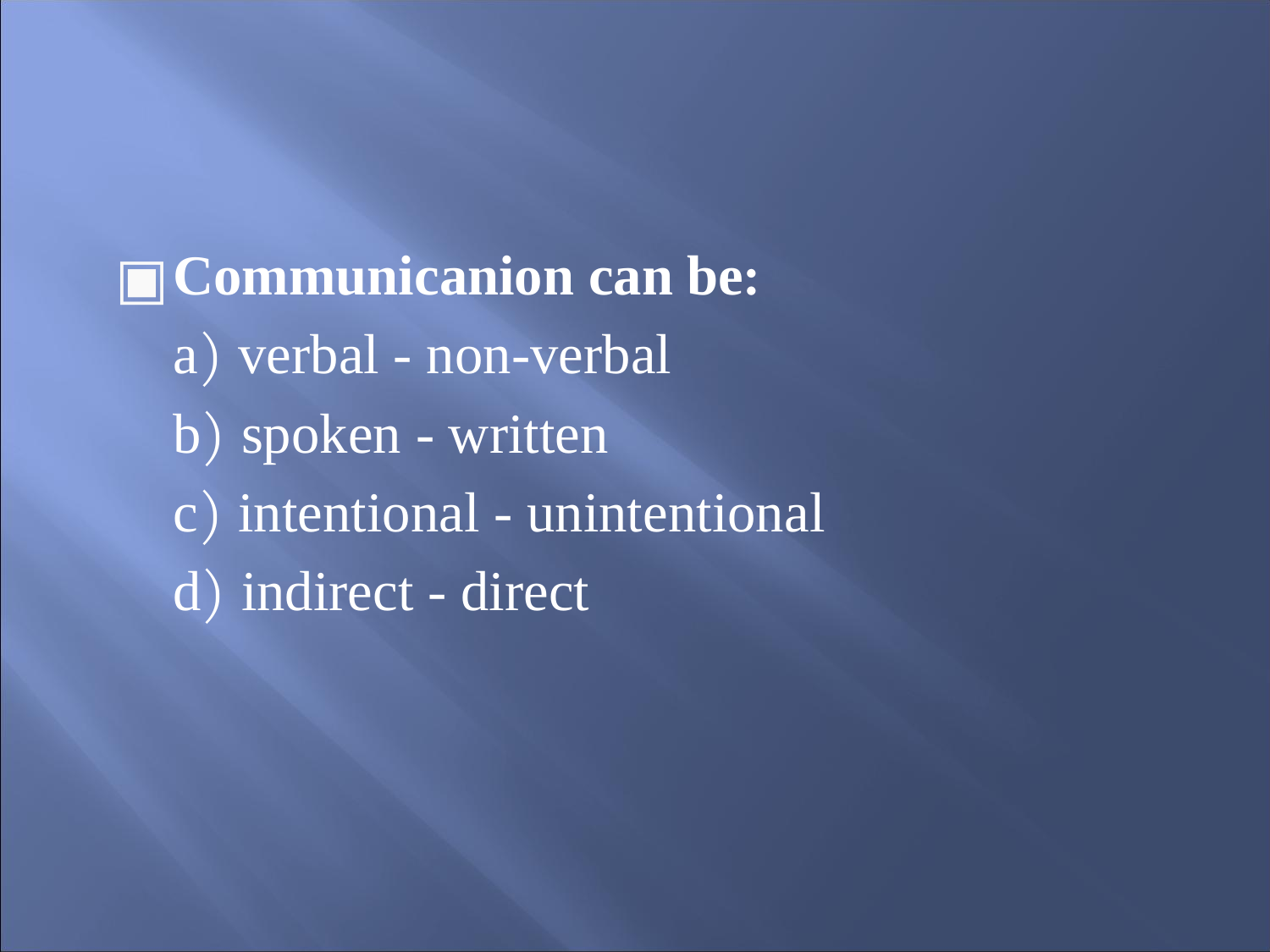

#
Communicanion can be:
	а) verbal - non-verbal
	b) spoken - written
	c) intentional - unintentional
	d) indirect - direct